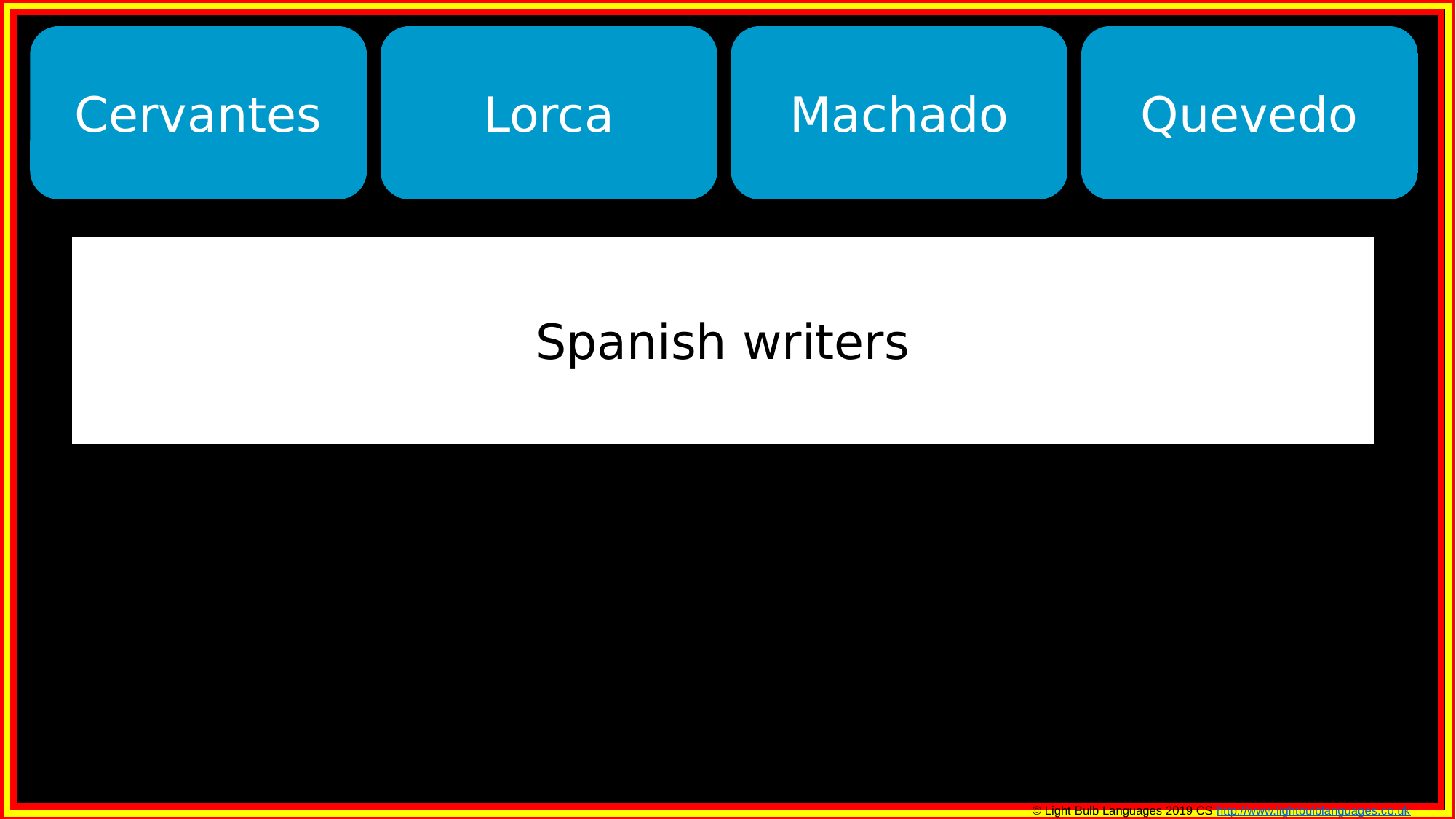

Cervantes
Lorca
Machado
Quevedo
Spanish writers
© Light Bulb Languages 2019 CS http://www.lightbulblanguages.co.uk